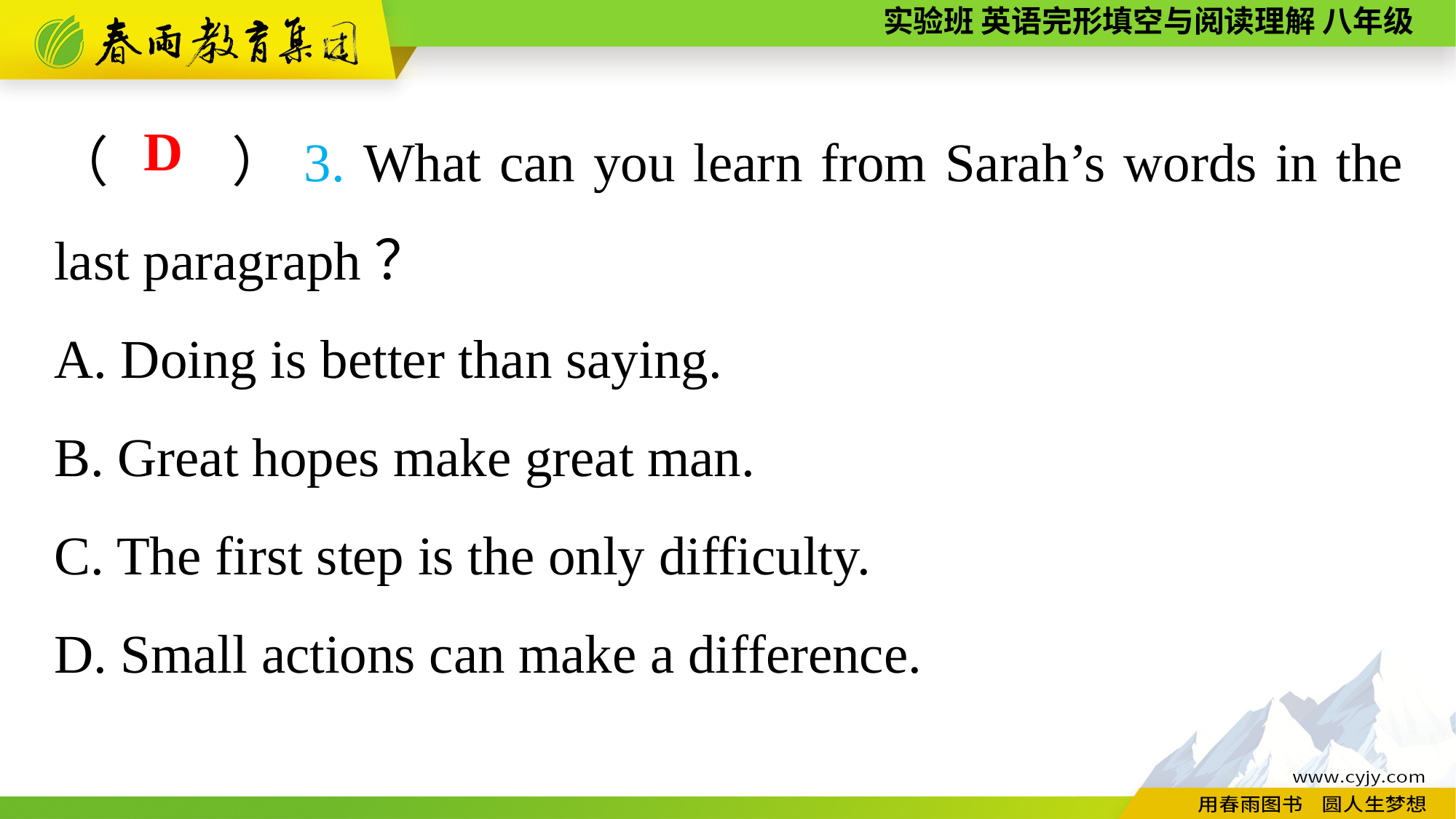

（　　）3. What can you learn from Sarah’s words in the last paragraph？
A. Doing is better than saying.
B. Great hopes make great man.
C. The first step is the only difficulty.
D. Small actions can make a difference.
D